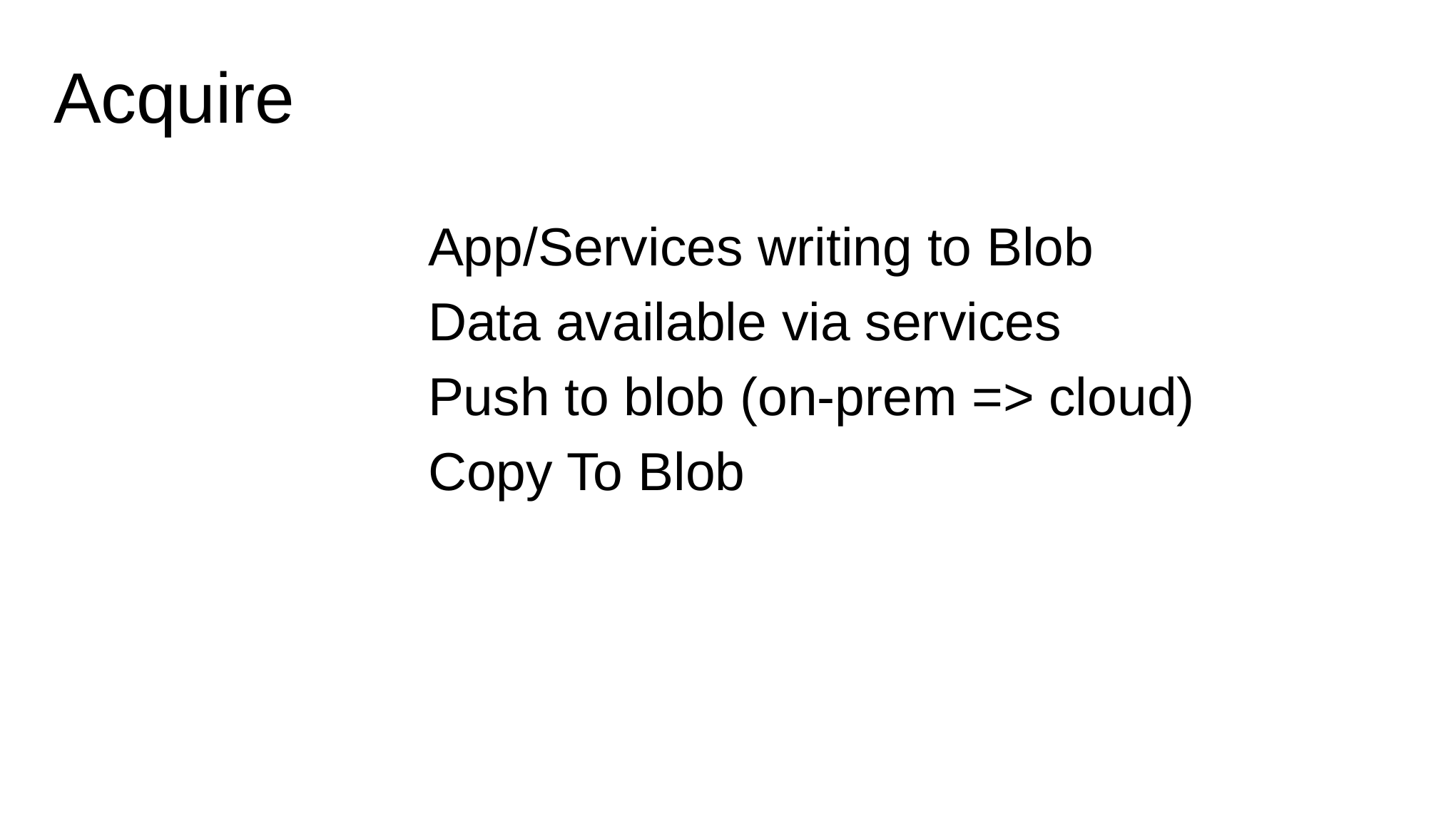

# Acquire

App/Services writing to Blob
Data available via services
Push to blob (on-prem => cloud)
Copy To Blob